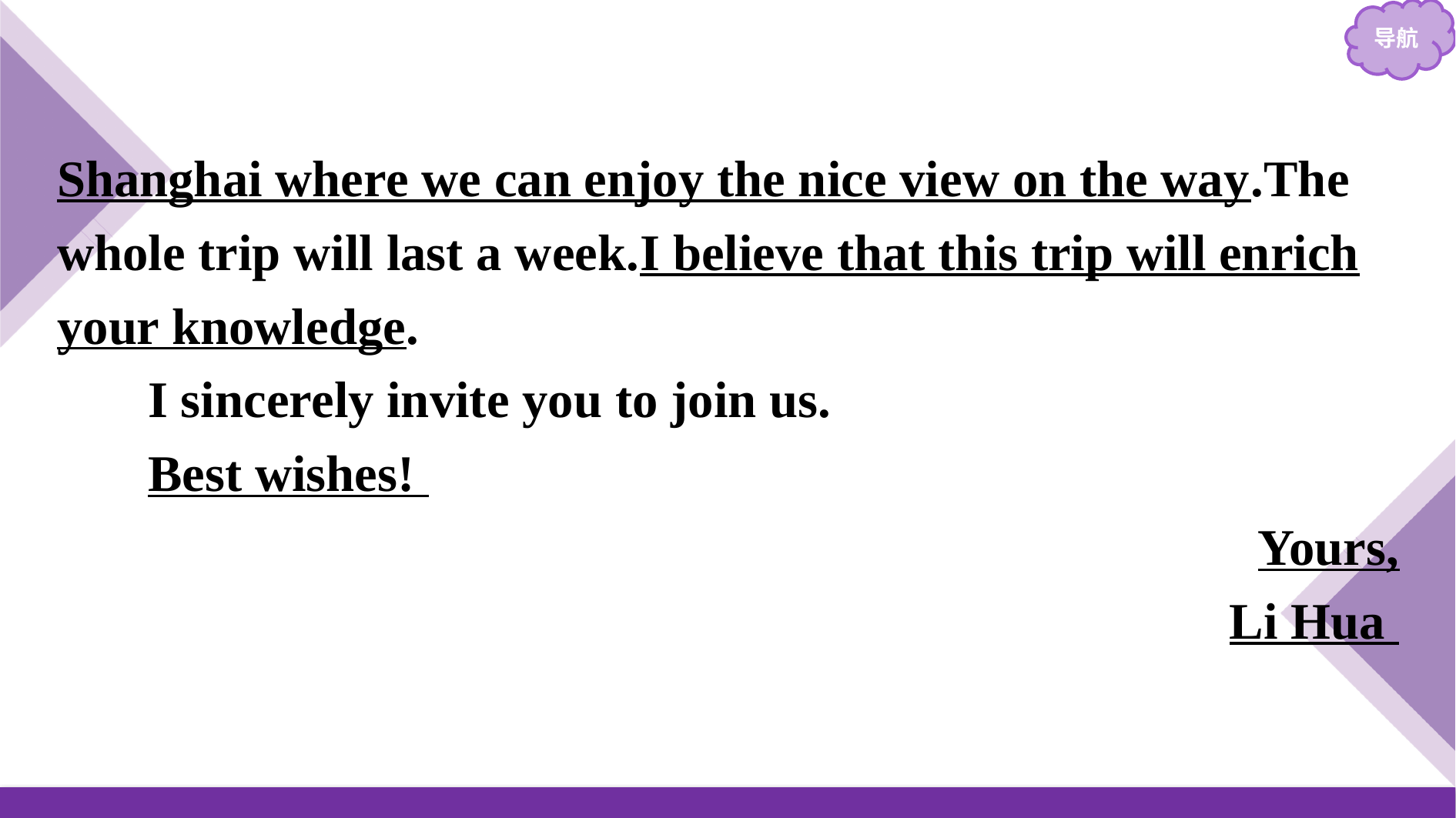

Shanghai where we can enjoy the nice view on the way.The whole trip will last a week.I believe that this trip will enrich your knowledge.
I sincerely invite you to join us.
Best wishes!
Yours,
Li Hua